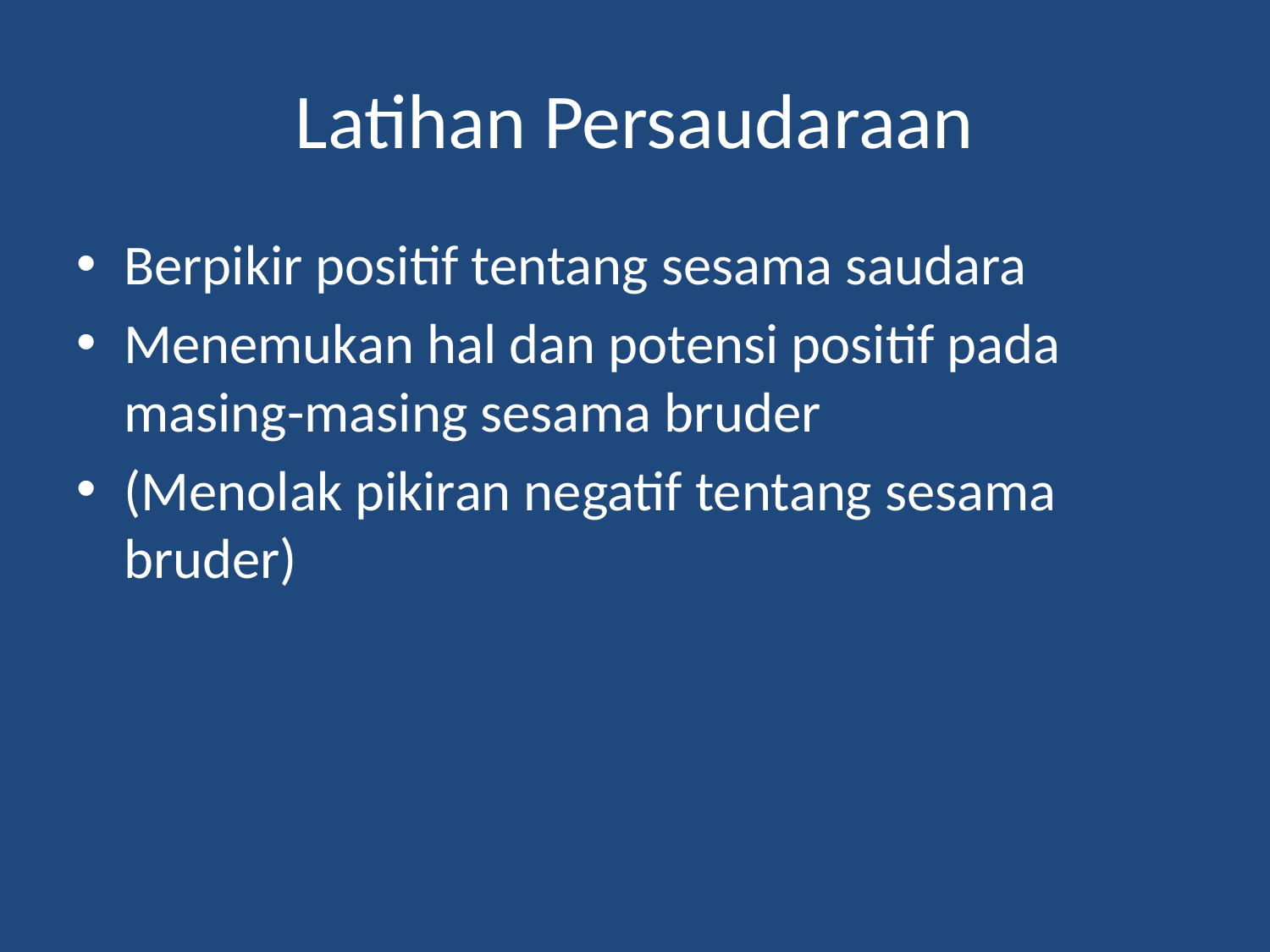

# Latihan Persaudaraan
Berpikir positif tentang sesama saudara
Menemukan hal dan potensi positif pada masing-masing sesama bruder
(Menolak pikiran negatif tentang sesama bruder)